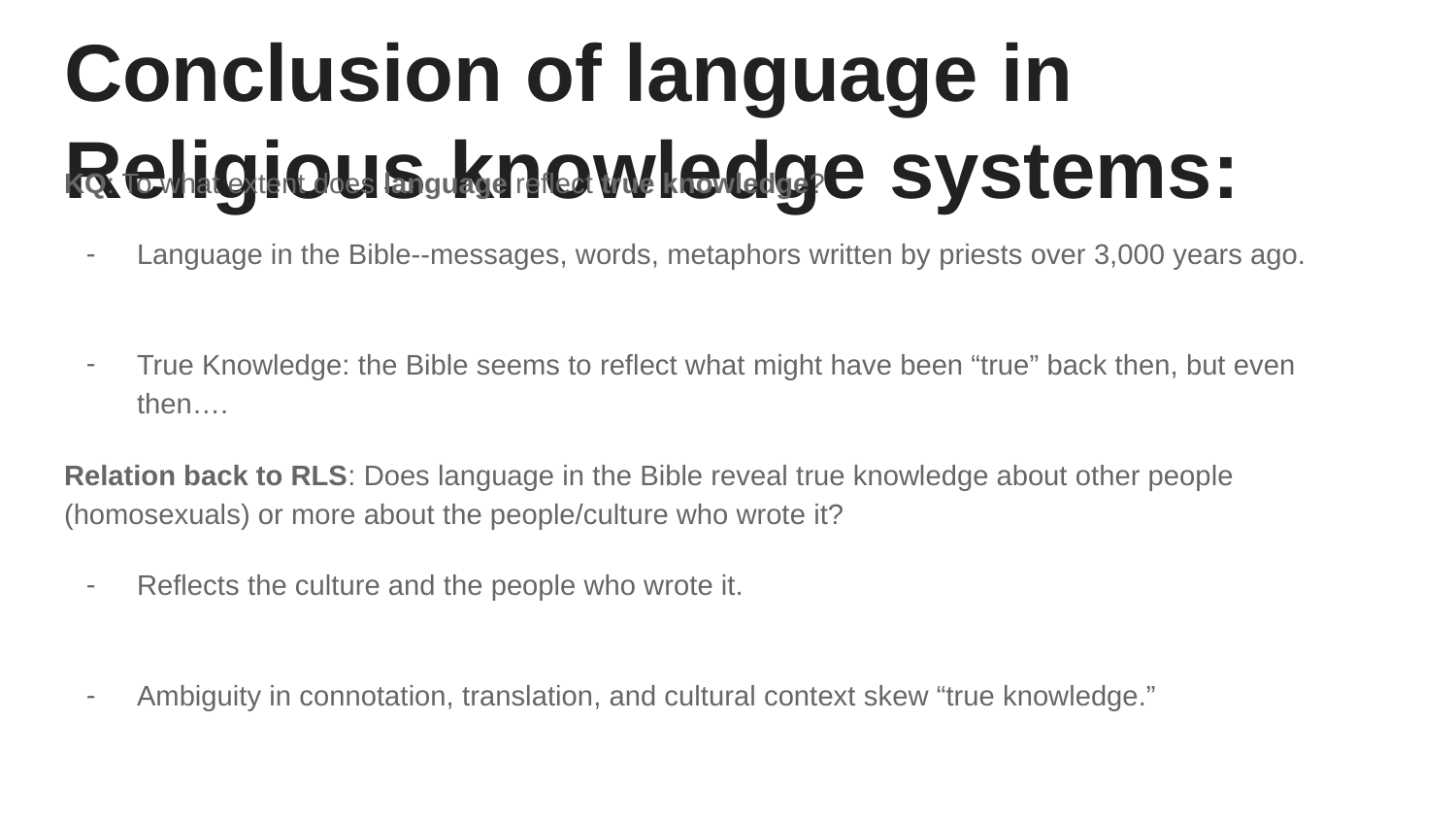

# Conclusion of language in Religious knowledge systems:
KQ: To what extent does language reflect true knowledge?
Language in the Bible--messages, words, metaphors written by priests over 3,000 years ago.
True Knowledge: the Bible seems to reflect what might have been “true” back then, but even then….
Relation back to RLS: Does language in the Bible reveal true knowledge about other people (homosexuals) or more about the people/culture who wrote it?
Reflects the culture and the people who wrote it.
Ambiguity in connotation, translation, and cultural context skew “true knowledge.”